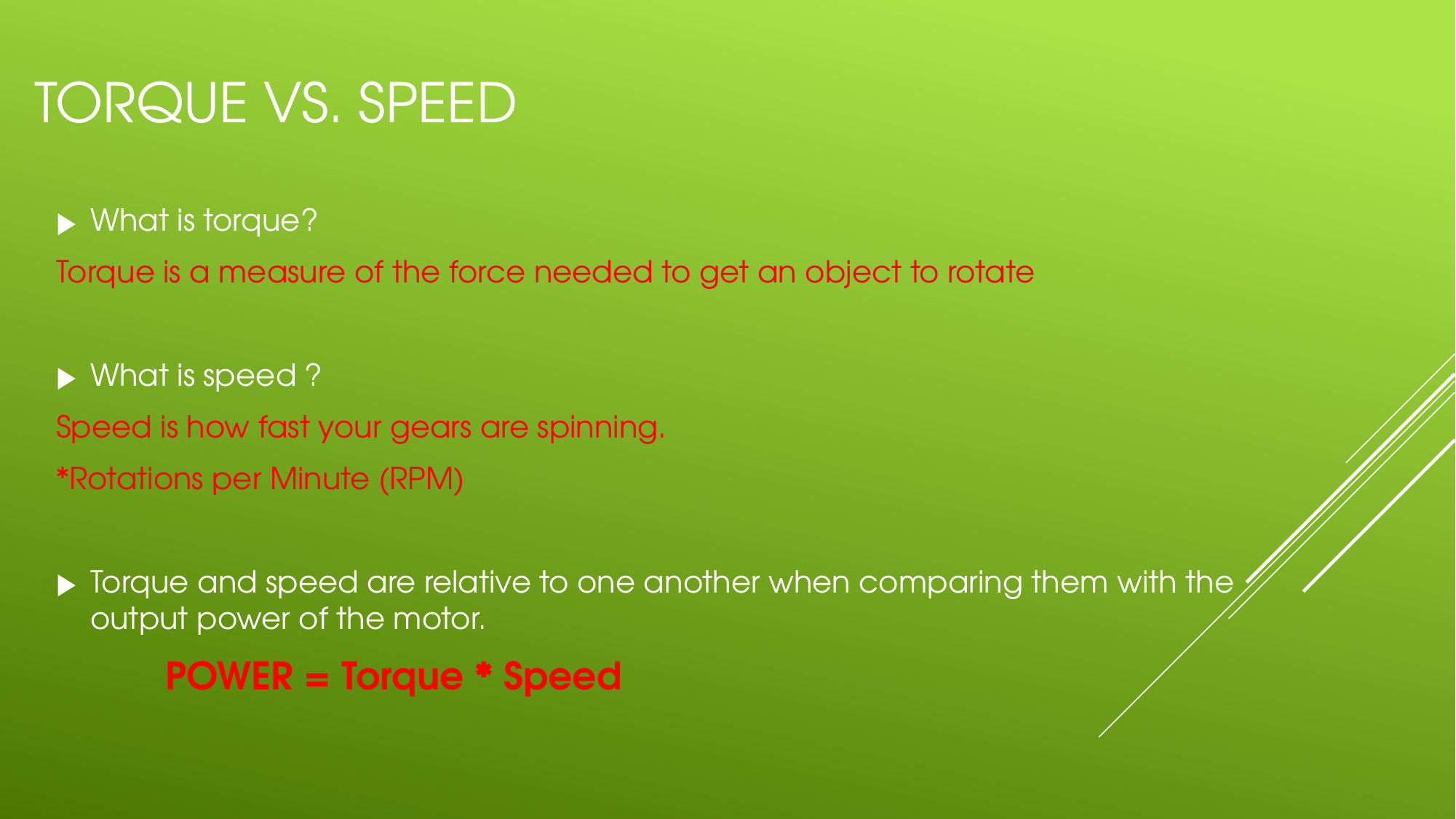

# TORQUE VS. SPEED
What is torque?
Torque is a measure of the force needed to get an object to rotate

What is speed ?
Speed is how fast your gears are spinning.
*Rotations per Minute (RPM)

Torque and speed are relative to one another when comparing them with the output power of the motor.
	POWER = Torque * Speed